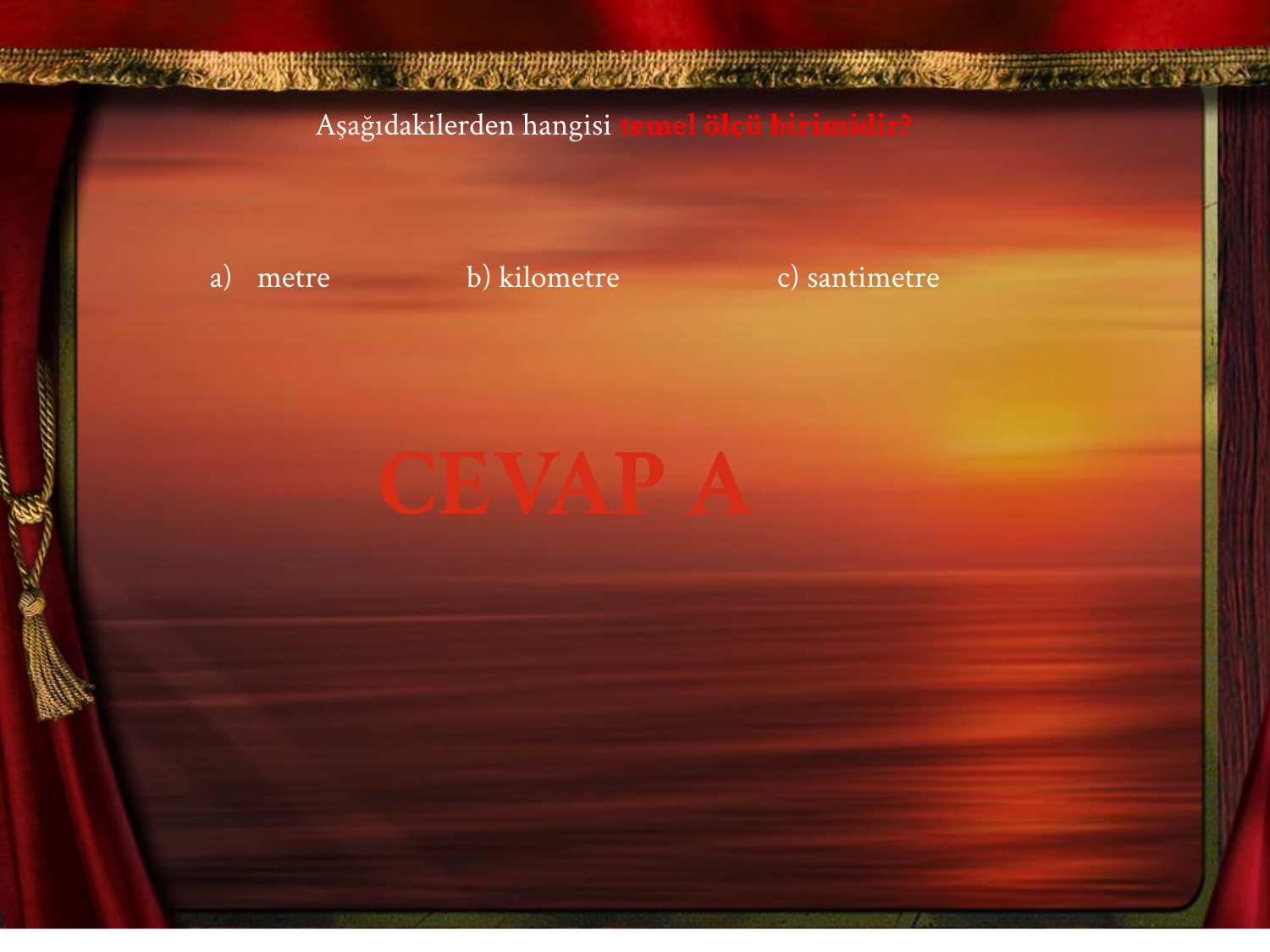

Aşağıdakilerden hangisi temel ölçü birimidir?
metre                   b) kilometre                      c) santimetre

CEVAP A